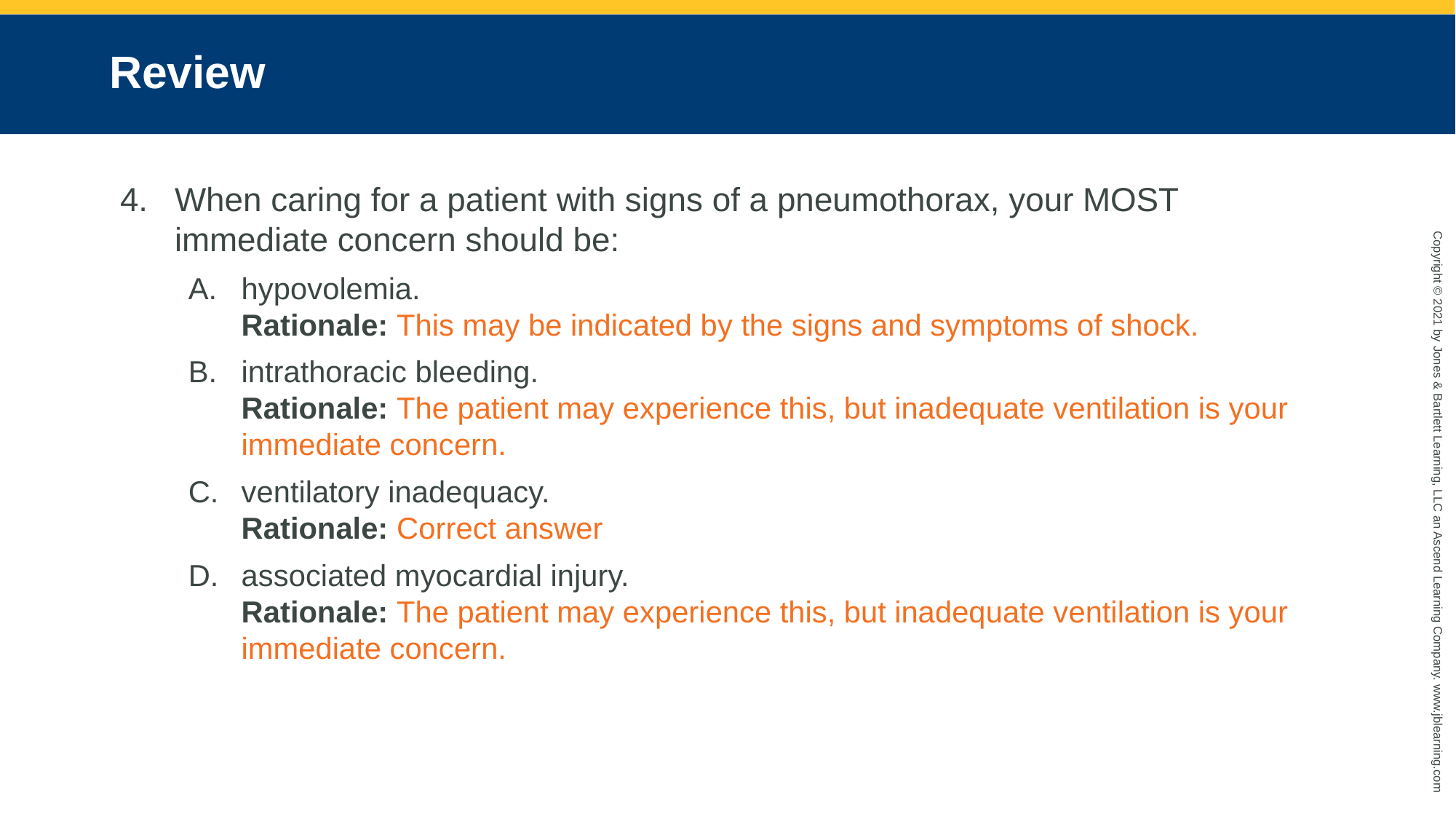

# Review
When caring for a patient with signs of a pneumothorax, your MOST immediate concern should be:
hypovolemia.
Rationale: This may be indicated by the signs and symptoms of shock.
intrathoracic bleeding.
Rationale: The patient may experience this, but inadequate ventilation is your immediate concern.
ventilatory inadequacy.
Rationale: Correct answer
associated myocardial injury.
Rationale: The patient may experience this, but inadequate ventilation is your immediate concern.